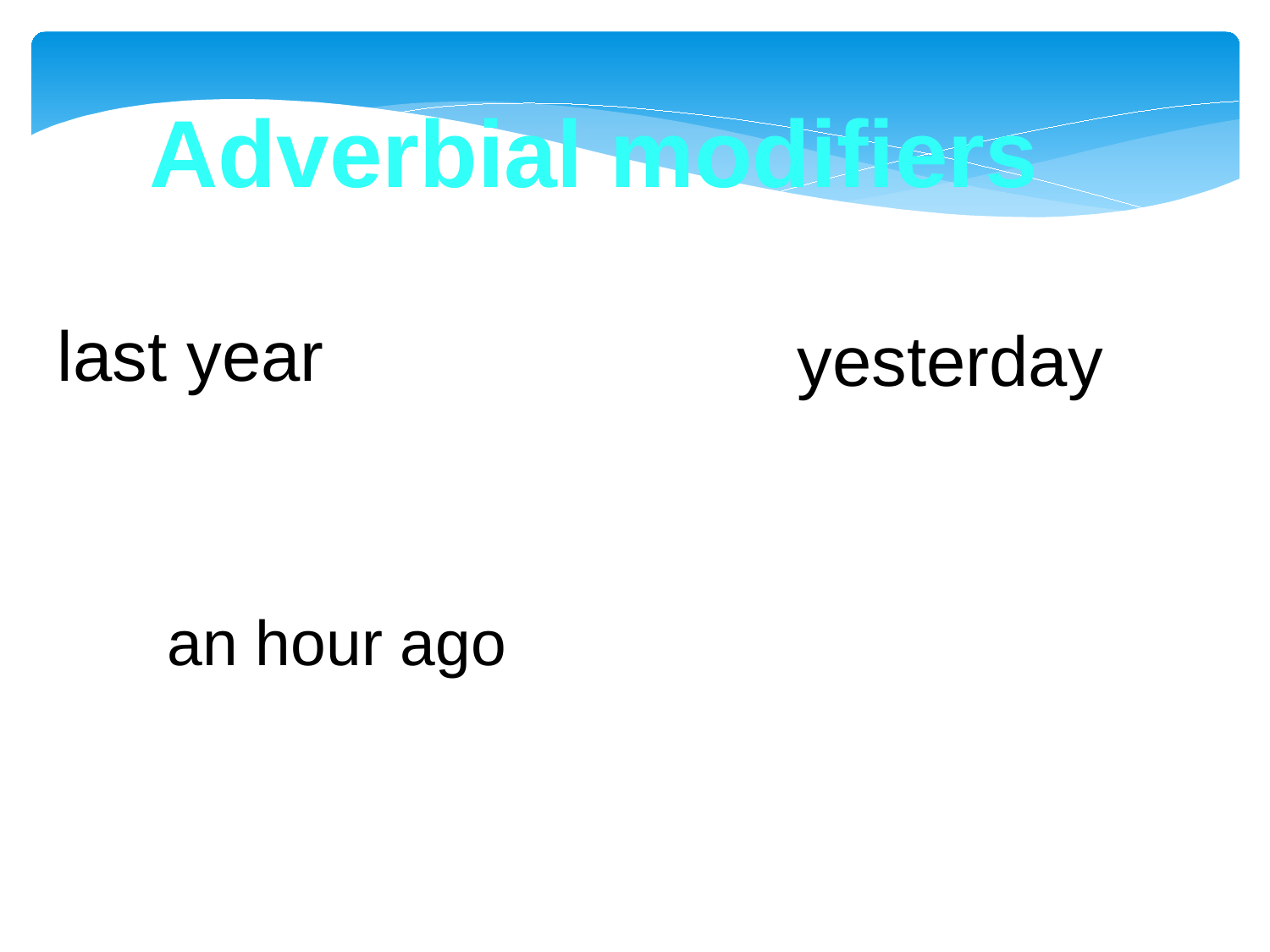

Adverbial modifiers
last year
yesterday
an hour ago